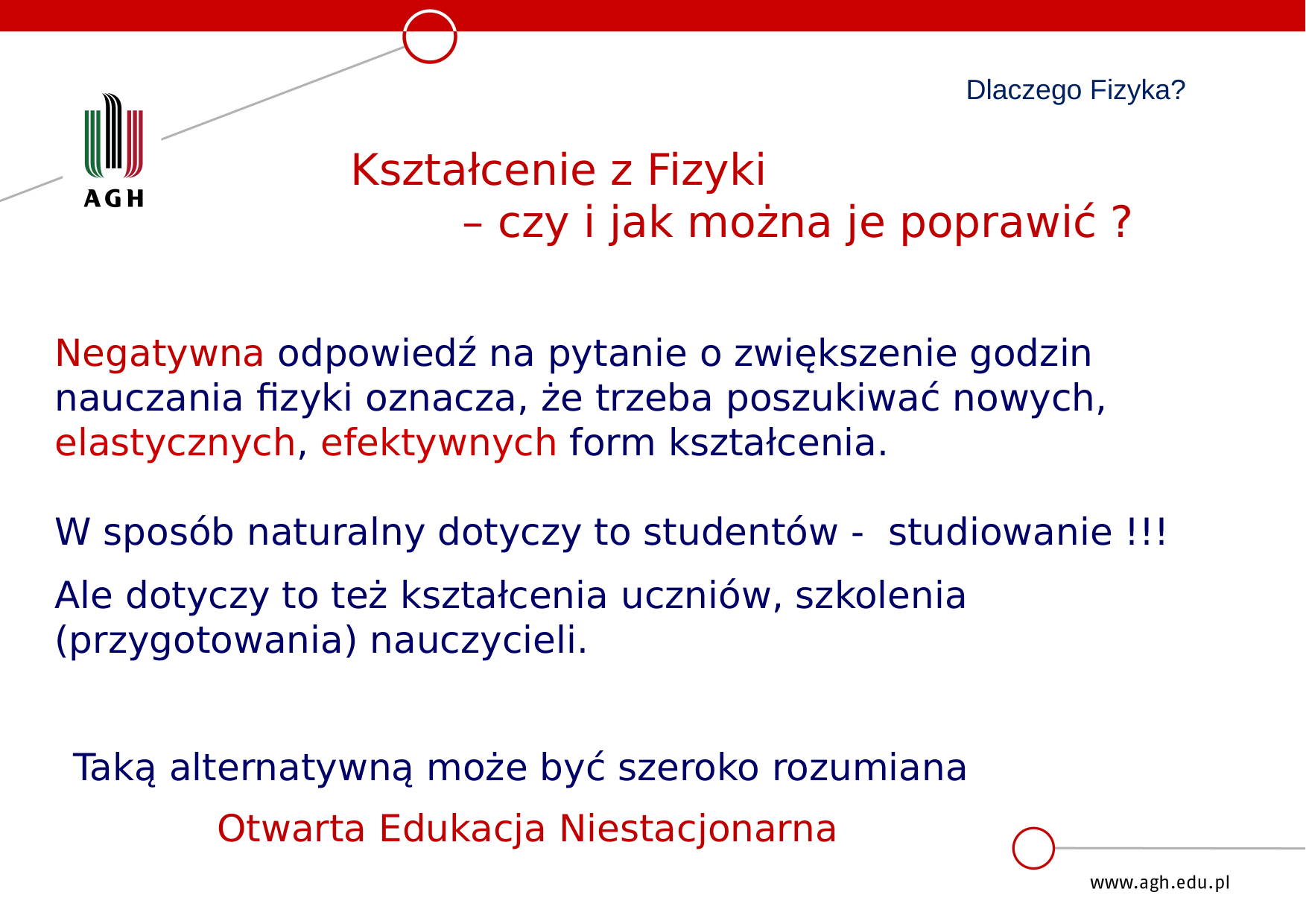

Dlaczego Fizyka?
Kształcenie z Fizyki
	– czy i jak można je poprawić ?
Negatywna odpowiedź na pytanie o zwiększenie godzin nauczania fizyki oznacza, że trzeba poszukiwać nowych, elastycznych, efektywnych form kształcenia.
W sposób naturalny dotyczy to studentów -  studiowanie !!!
Ale dotyczy to też kształcenia uczniów, szkolenia (przygotowania) nauczycieli.
Taką alternatywną może być szeroko rozumiana
Otwarta Edukacja Niestacjonarna